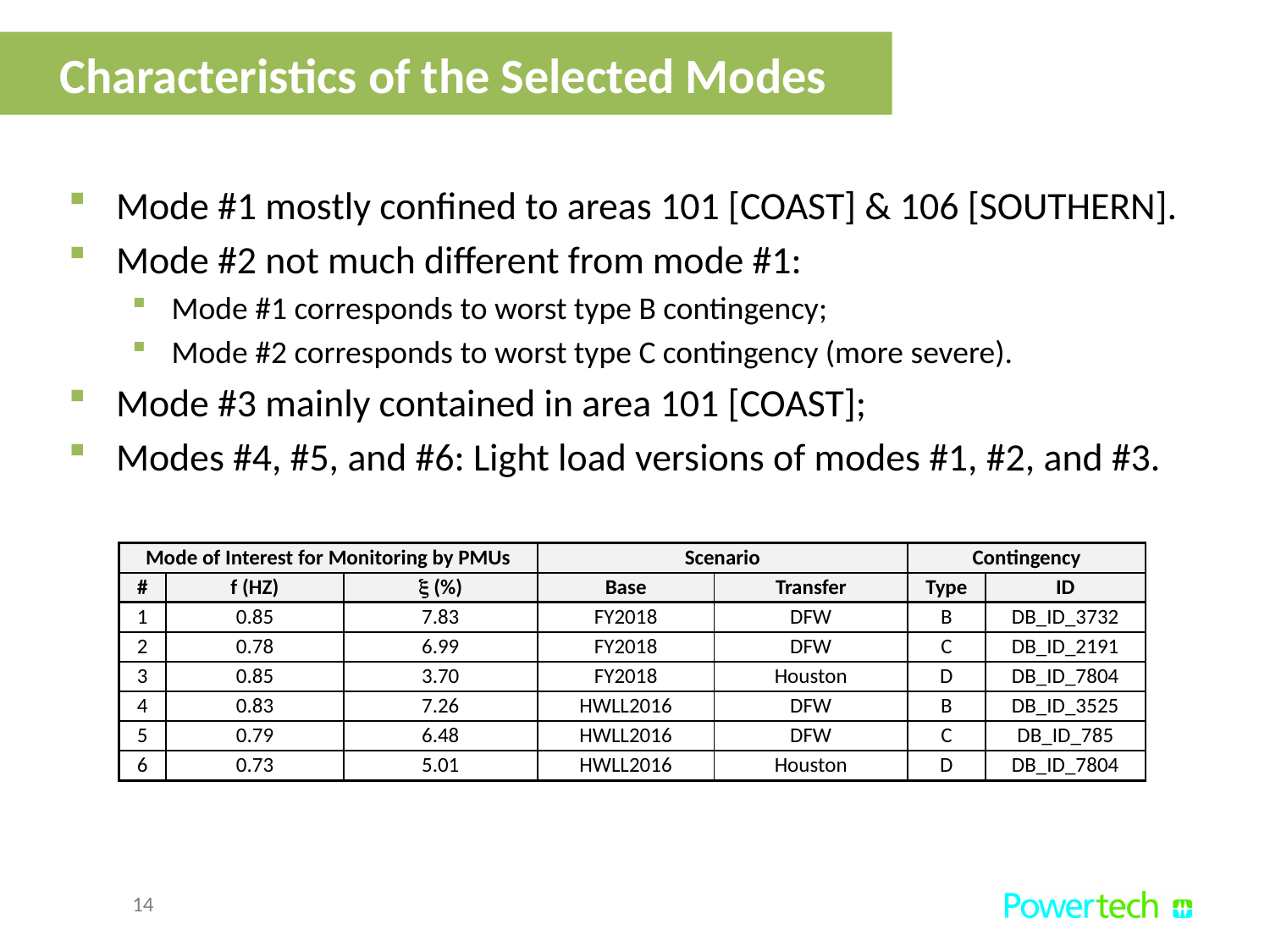

Characteristics of the Selected Modes
Mode #1 mostly confined to areas 101 [COAST] & 106 [SOUTHERN].
Mode #2 not much different from mode #1:
Mode #1 corresponds to worst type B contingency;
Mode #2 corresponds to worst type C contingency (more severe).
Mode #3 mainly contained in area 101 [COAST];
Modes #4, #5, and #6: Light load versions of modes #1, #2, and #3.

| Mode of Interest for Monitoring by PMUs |  |  | Scenario |  | Contingency |  |
| --- | --- | --- | --- | --- | --- | --- |
| # | f (HZ) | ξ (%) | Base | Transfer | Type | ID |
| 1 | 0.85 | 7.83 | FY2018 | DFW | B | DB\_ID\_3732 |
| 2 | 0.78 | 6.99 | FY2018 | DFW | C | DB\_ID\_2191 |
| 3 | 0.85 | 3.70 | FY2018 | Houston | D | DB\_ID\_7804 |
| 4 | 0.83 | 7.26 | HWLL2016 | DFW | B | DB\_ID\_3525 |
| 5 | 0.79 | 6.48 | HWLL2016 | DFW | C | DB\_ID\_785 |
| 6 | 0.73 | 5.01 | HWLL2016 | Houston | D | DB\_ID\_7804 |
14